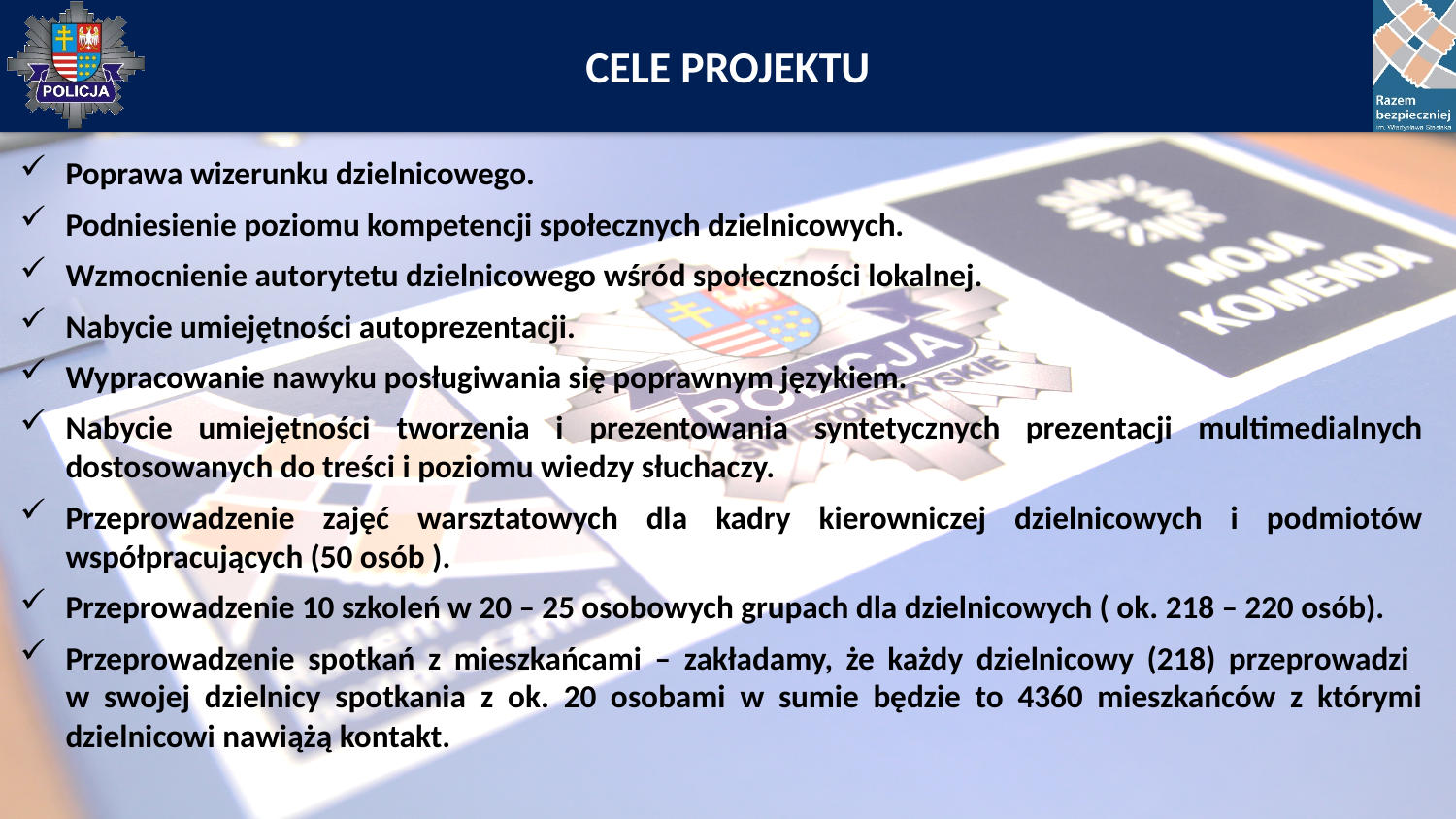

CELE PROJEKTU
Poprawa wizerunku dzielnicowego.
Podniesienie poziomu kompetencji społecznych dzielnicowych.
Wzmocnienie autorytetu dzielnicowego wśród społeczności lokalnej.
Nabycie umiejętności autoprezentacji.
Wypracowanie nawyku posługiwania się poprawnym językiem.
Nabycie umiejętności tworzenia i prezentowania syntetycznych prezentacji multimedialnych dostosowanych do treści i poziomu wiedzy słuchaczy.
Przeprowadzenie zajęć warsztatowych dla kadry kierowniczej dzielnicowych i podmiotów współpracujących (50 osób ).
Przeprowadzenie 10 szkoleń w 20 – 25 osobowych grupach dla dzielnicowych ( ok. 218 – 220 osób).
Przeprowadzenie spotkań z mieszkańcami – zakładamy, że każdy dzielnicowy (218) przeprowadzi
w swojej dzielnicy spotkania z ok. 20 osobami w sumie będzie to 4360 mieszkańców z którymi dzielnicowi nawiążą kontakt.